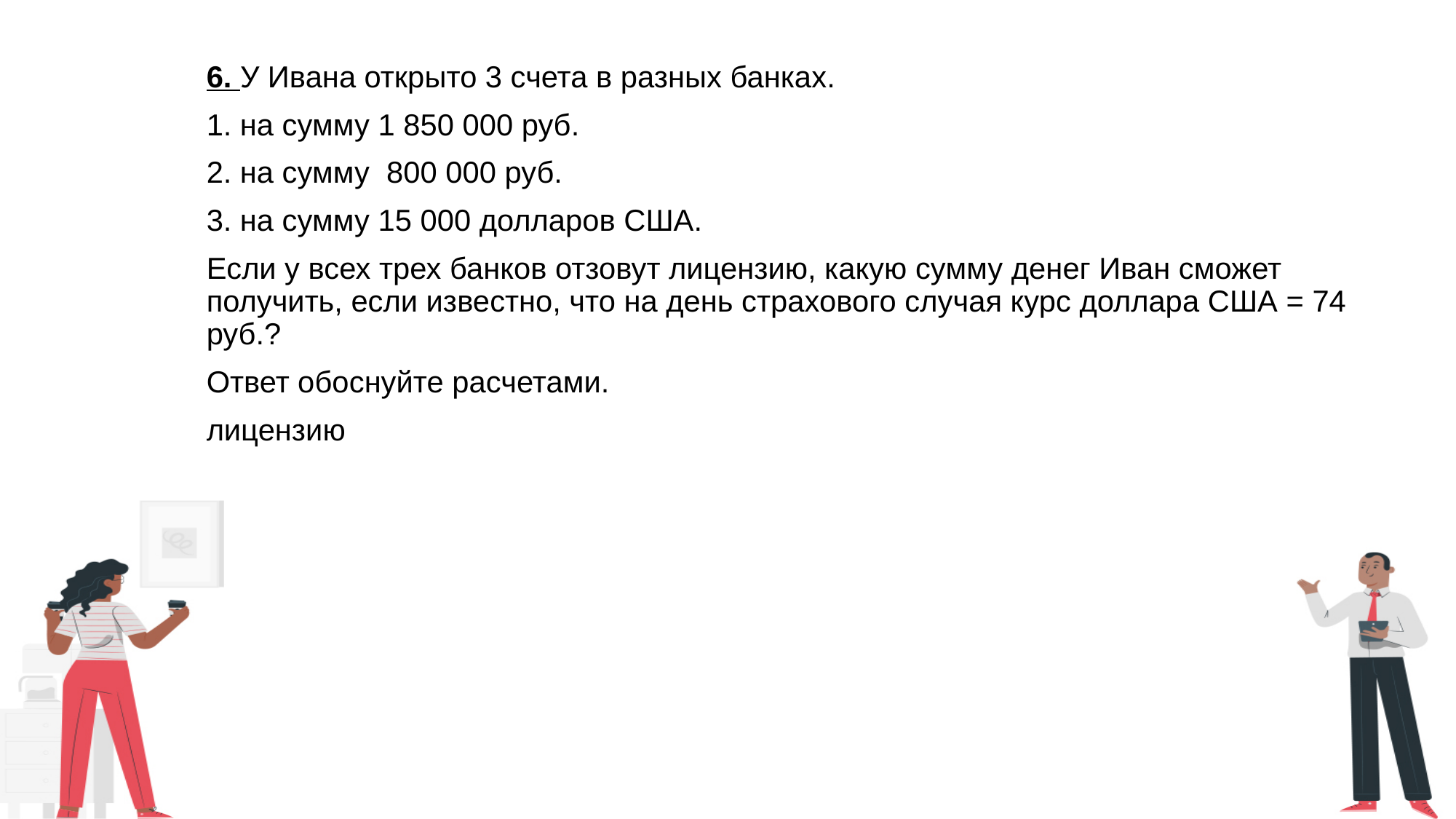

6. У Ивана открыто 3 счета в разных банках.
1. на сумму 1 850 000 руб.
2. на сумму  800 000 руб.
3. на сумму 15 000 долларов США.
Если у всех трех банков отзовут лицензию, какую сумму денег Иван сможет получить, если известно, что на день страхового случая курс доллара США = 74 руб.?
Ответ обоснуйте расчетами.
лицензию